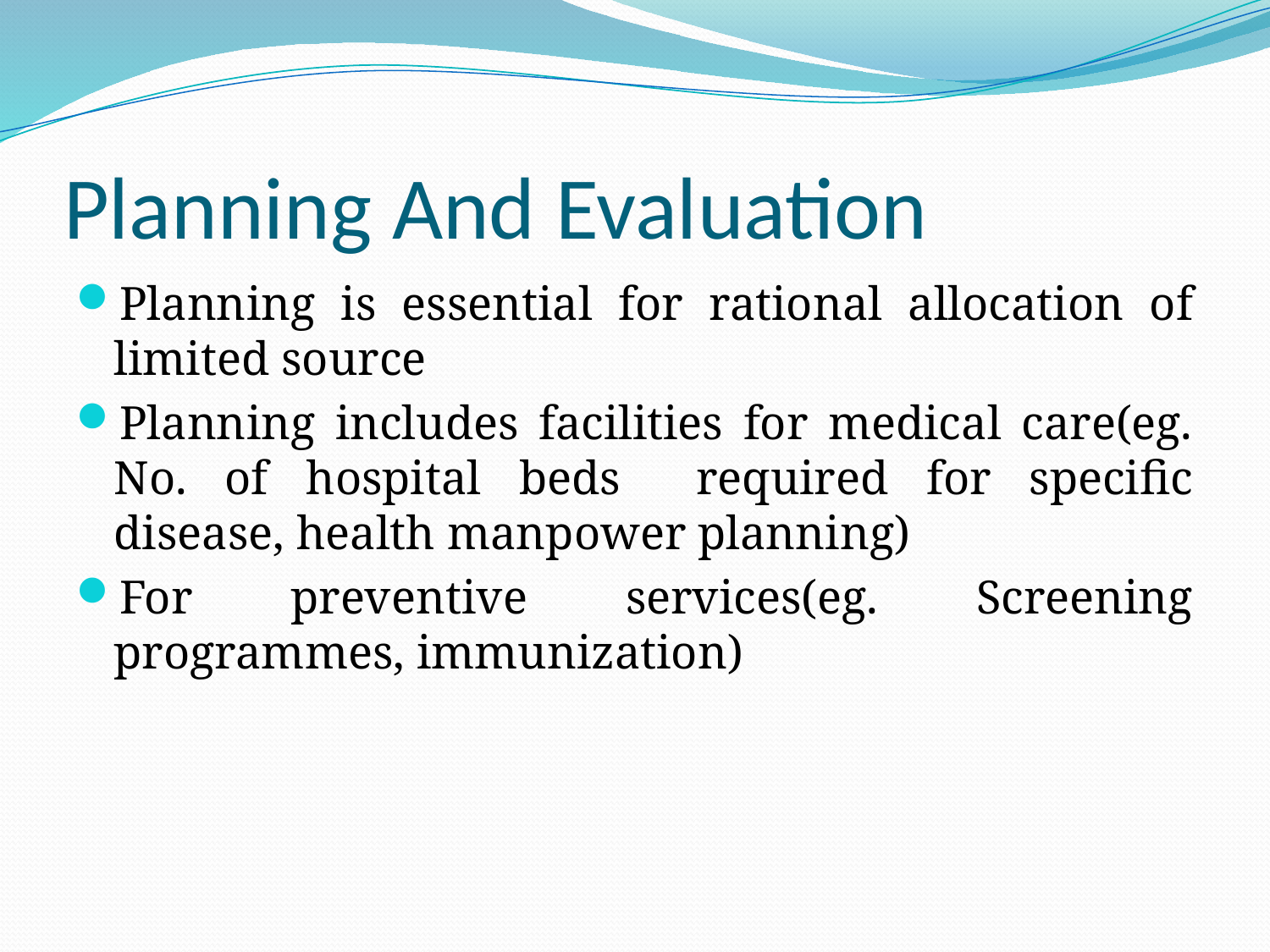

# Planning And Evaluation
Planning is essential for rational allocation of limited source
Planning includes facilities for medical care(eg. No. of hospital beds  required for specific disease, health manpower planning)
For preventive services(eg. Screening programmes, immunization)